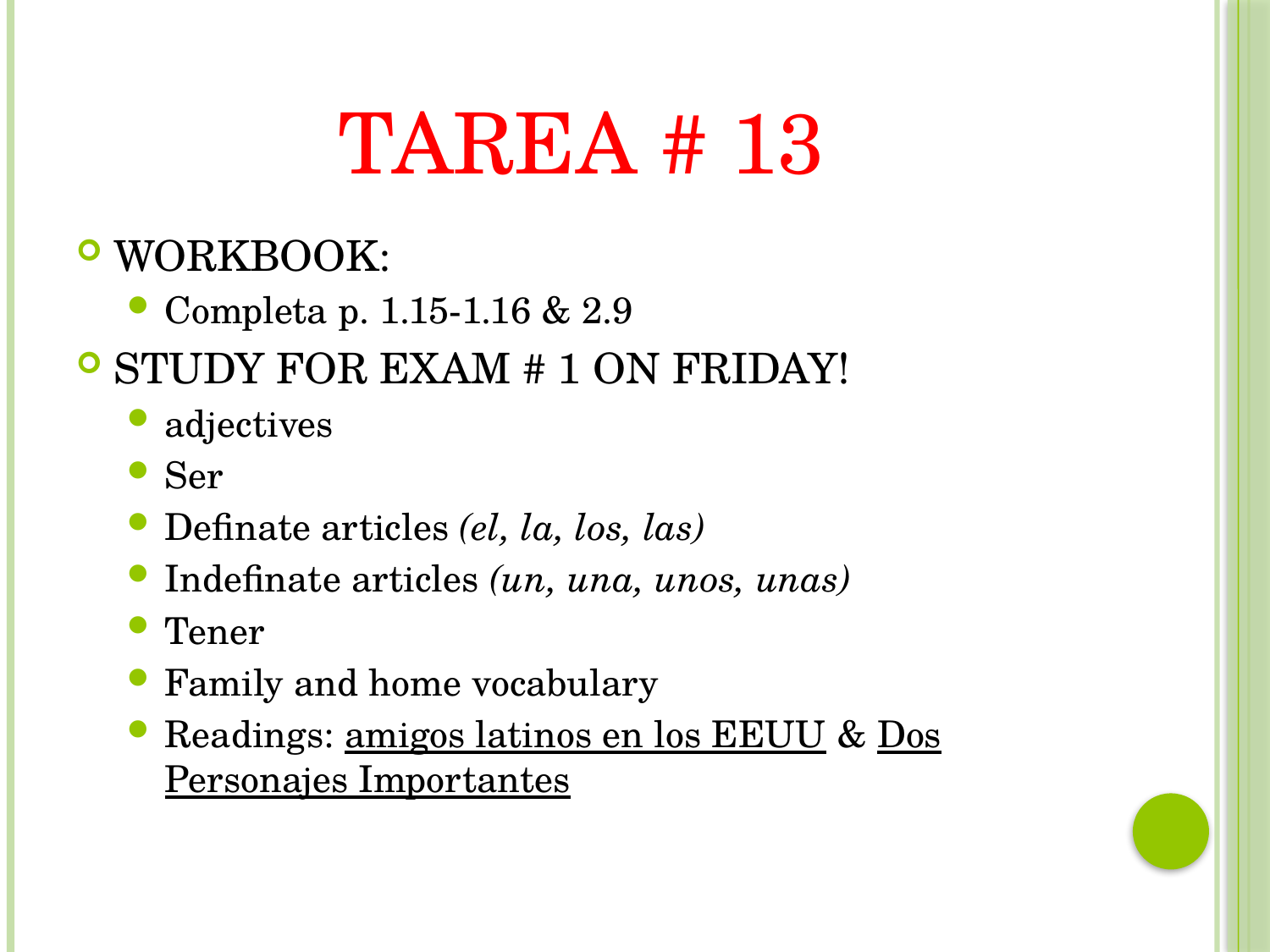

# Tarea # 13
WORKBOOK:
Completa p. 1.15-1.16 & 2.9
STUDY FOR EXAM # 1 ON FRIDAY!
adjectives
Ser
Definate articles (el, la, los, las)
Indefinate articles (un, una, unos, unas)
Tener
Family and home vocabulary
Readings: amigos latinos en los EEUU & Dos Personajes Importantes